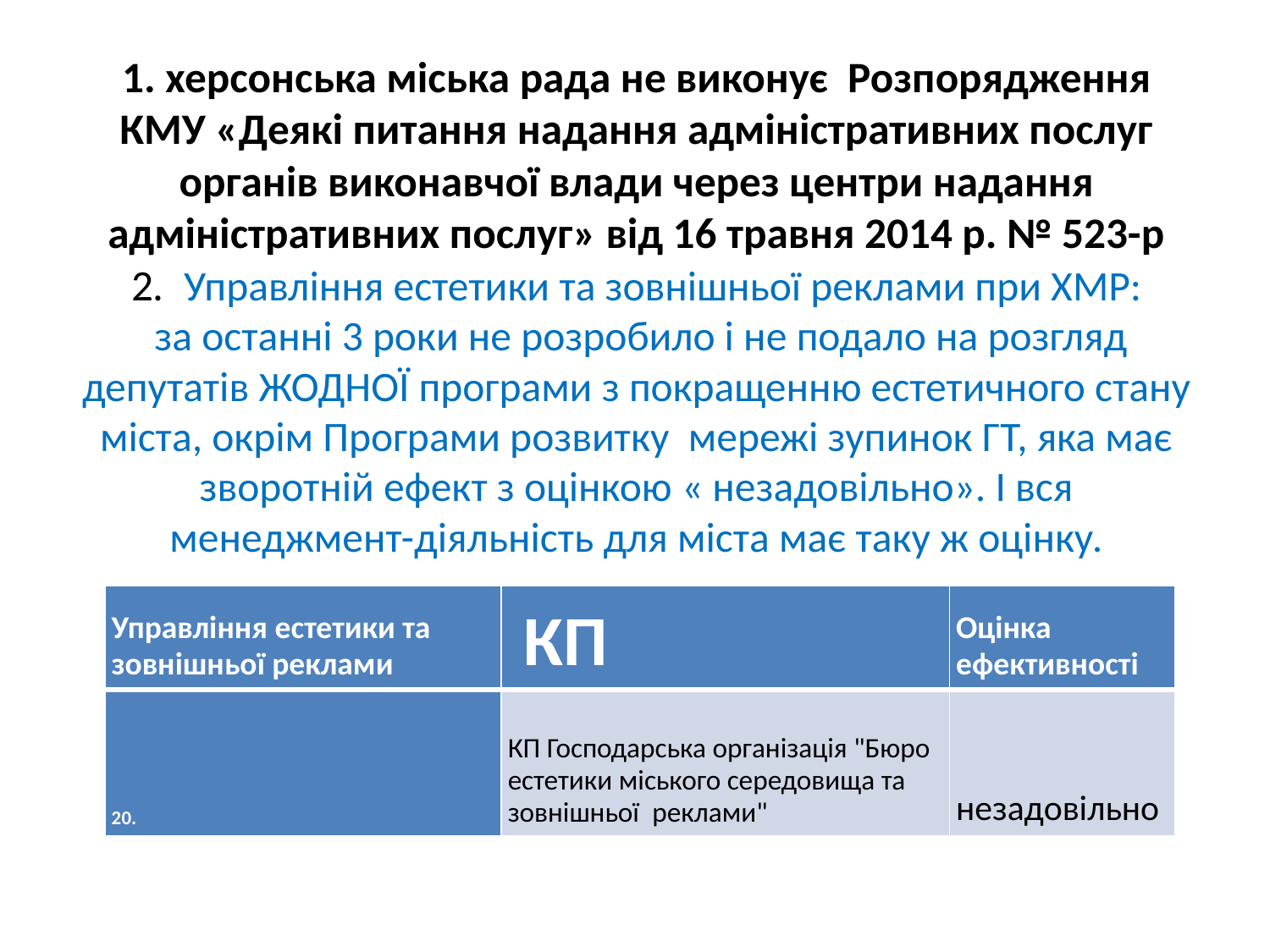

# 1. херсонська міська рада не виконує  Розпорядження КМУ «Деякі питання надання адміністративних послуг органів виконавчої влади через центри надання адміністративних послуг» від 16 травня 2014 р. № 523-р 2.  Управління естетики та зовнішньої реклами при ХМР: за останні 3 роки не розробило і не подало на розгляд депутатів ЖОДНОЇ програми з покращенню естетичного стану міста, окрім Програми розвитку  мережі зупинок ГТ, яка має зворотній ефект з оцінкою « незадовільно». І вся менеджмент-діяльність для міста має таку ж оцінку.
| Управління естетики та зовнішньої реклами | КП | Оцінка ефективності |
| --- | --- | --- |
| 20. | КП Господарська організація "Бюро естетики міського середовища та зовнішньої  реклами" | незадовільно |